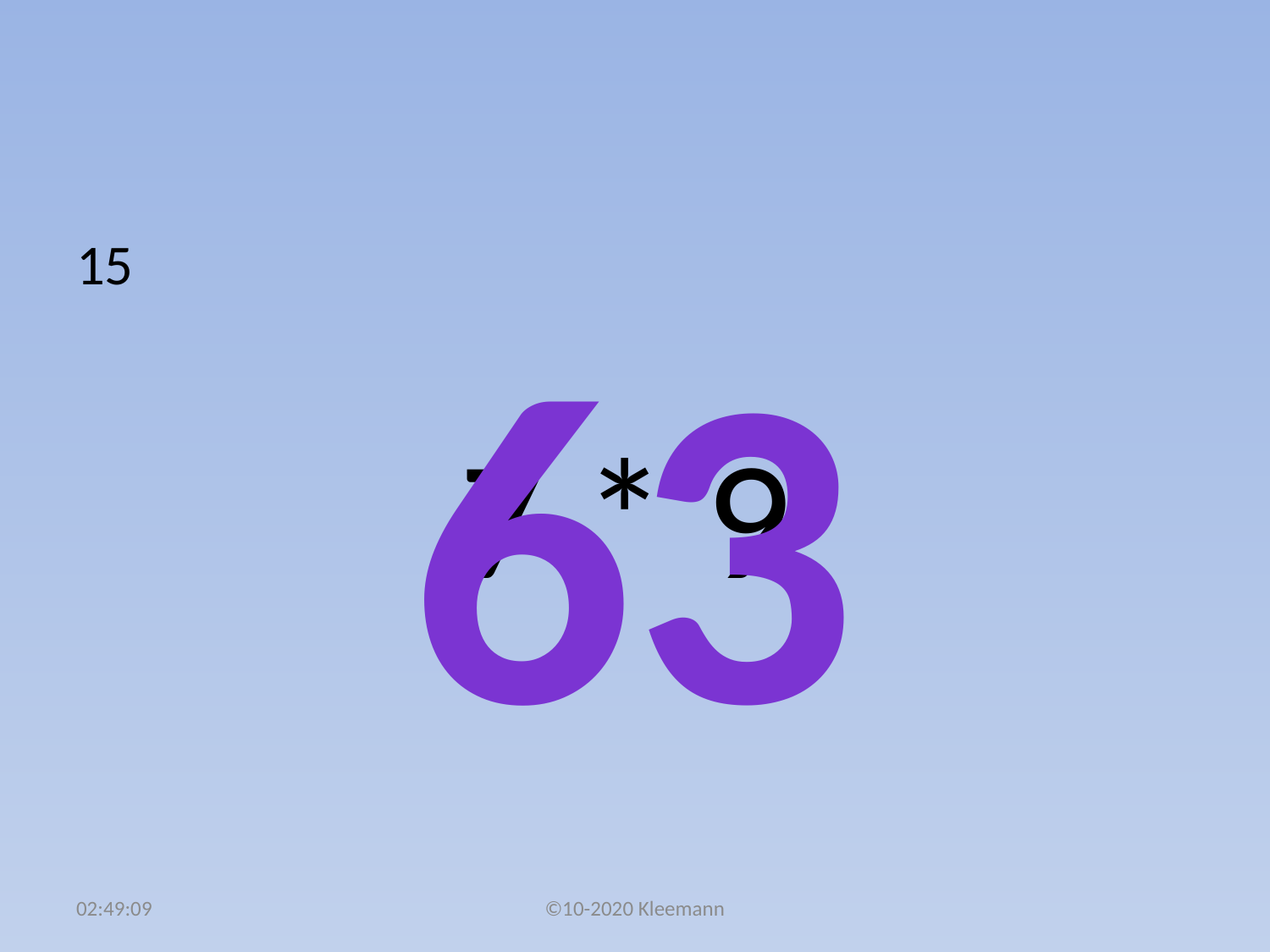

#
15

          7 * 9
63
02:49:09
©10-2020 Kleemann